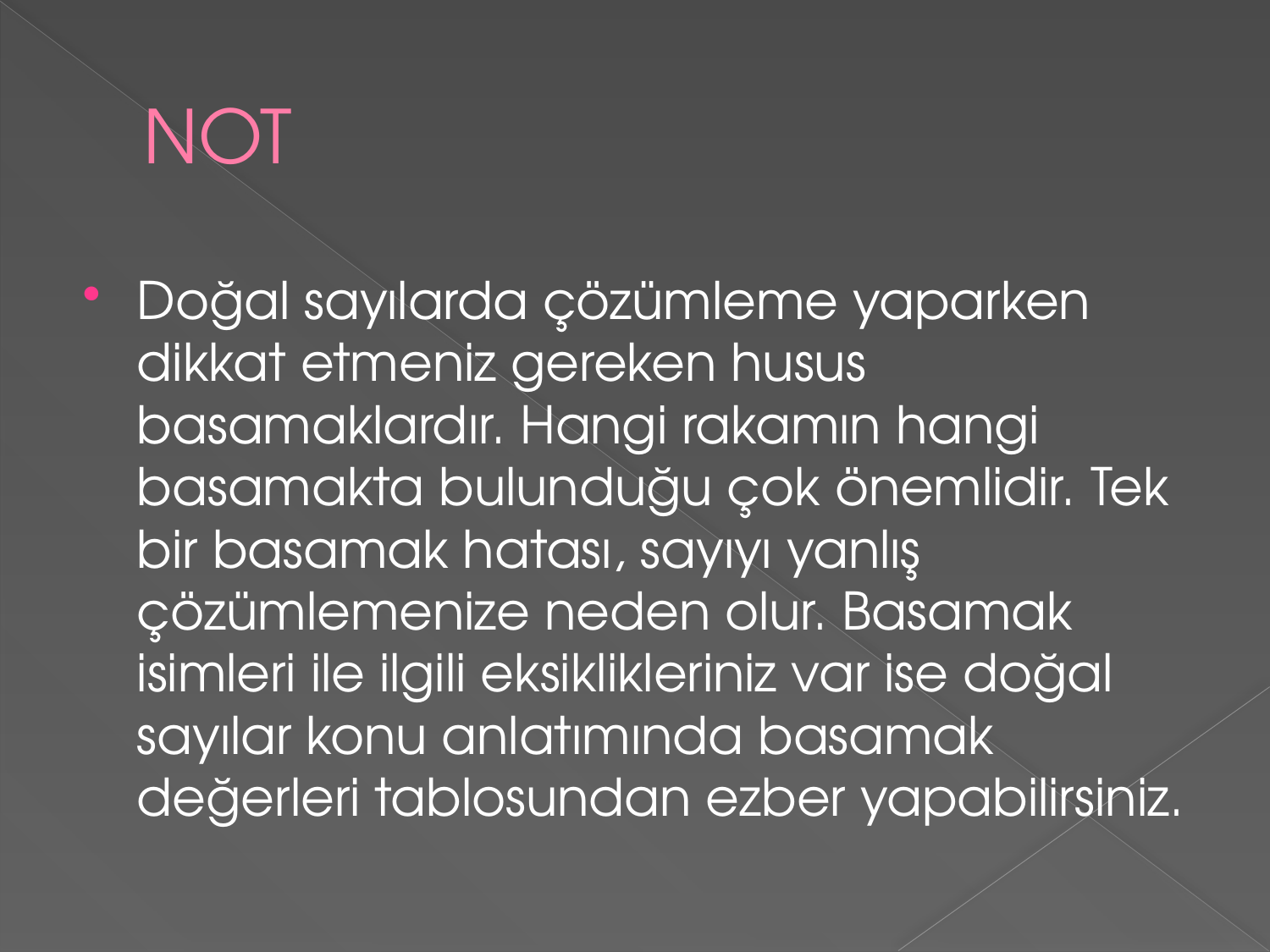

# NOT
Doğal sayılarda çözümleme yaparken dikkat etmeniz gereken husus basamaklardır. Hangi rakamın hangi basamakta bulunduğu çok önemlidir. Tek bir basamak hatası, sayıyı yanlış çözümlemenize neden olur. Basamak isimleri ile ilgili eksiklikleriniz var ise doğal sayılar konu anlatımında basamak değerleri tablosundan ezber yapabilirsiniz.